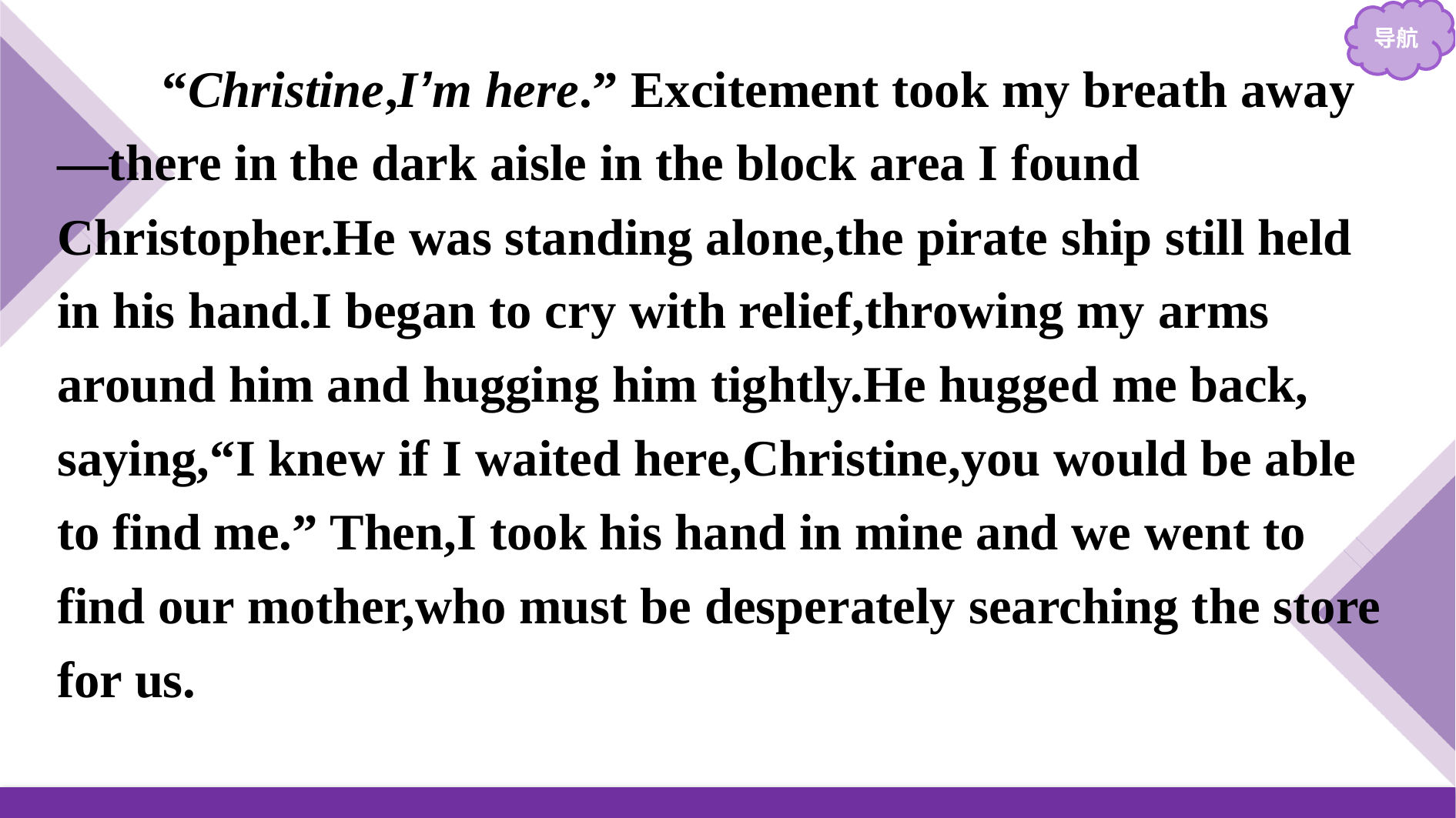

“Christine,I’m here.” Excitement took my breath away—there in the dark aisle in the block area I found Christopher.He was standing alone,the pirate ship still held in his hand.I began to cry with relief,throwing my arms around him and hugging him tightly.He hugged me back, saying,“I knew if I waited here,Christine,you would be able to find me.” Then,I took his hand in mine and we went to find our mother,who must be desperately searching the store for us.